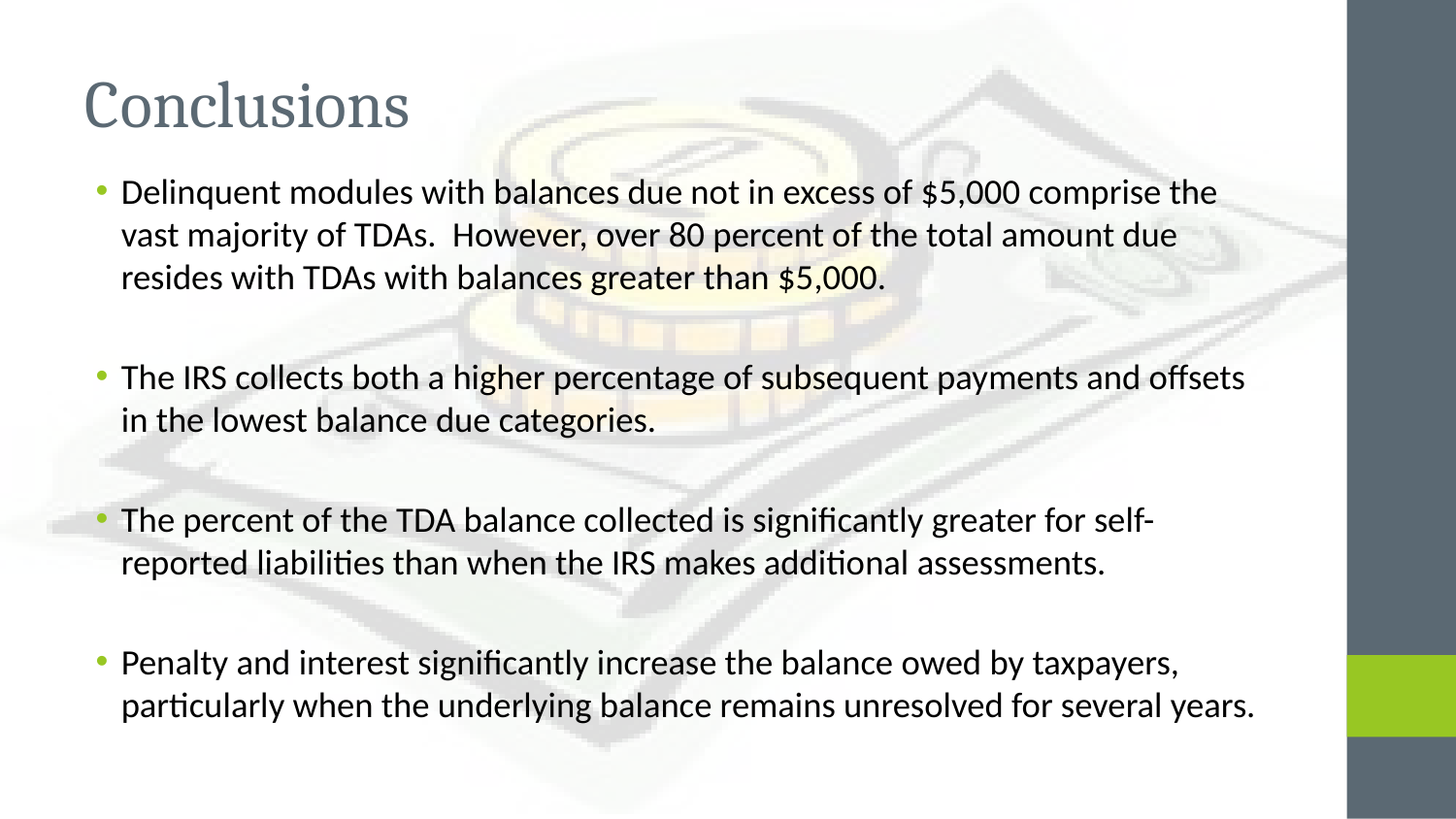

# Conclusions
Delinquent modules with balances due not in excess of $5,000 comprise the vast majority of TDAs.  However, over 80 percent of the total amount due resides with TDAs with balances greater than $5,000.

The IRS collects both a higher percentage of subsequent payments and offsets in the lowest balance due categories.

The percent of the TDA balance collected is significantly greater for self-reported liabilities than when the IRS makes additional assessments.

Penalty and interest significantly increase the balance owed by taxpayers, particularly when the underlying balance remains unresolved for several years.